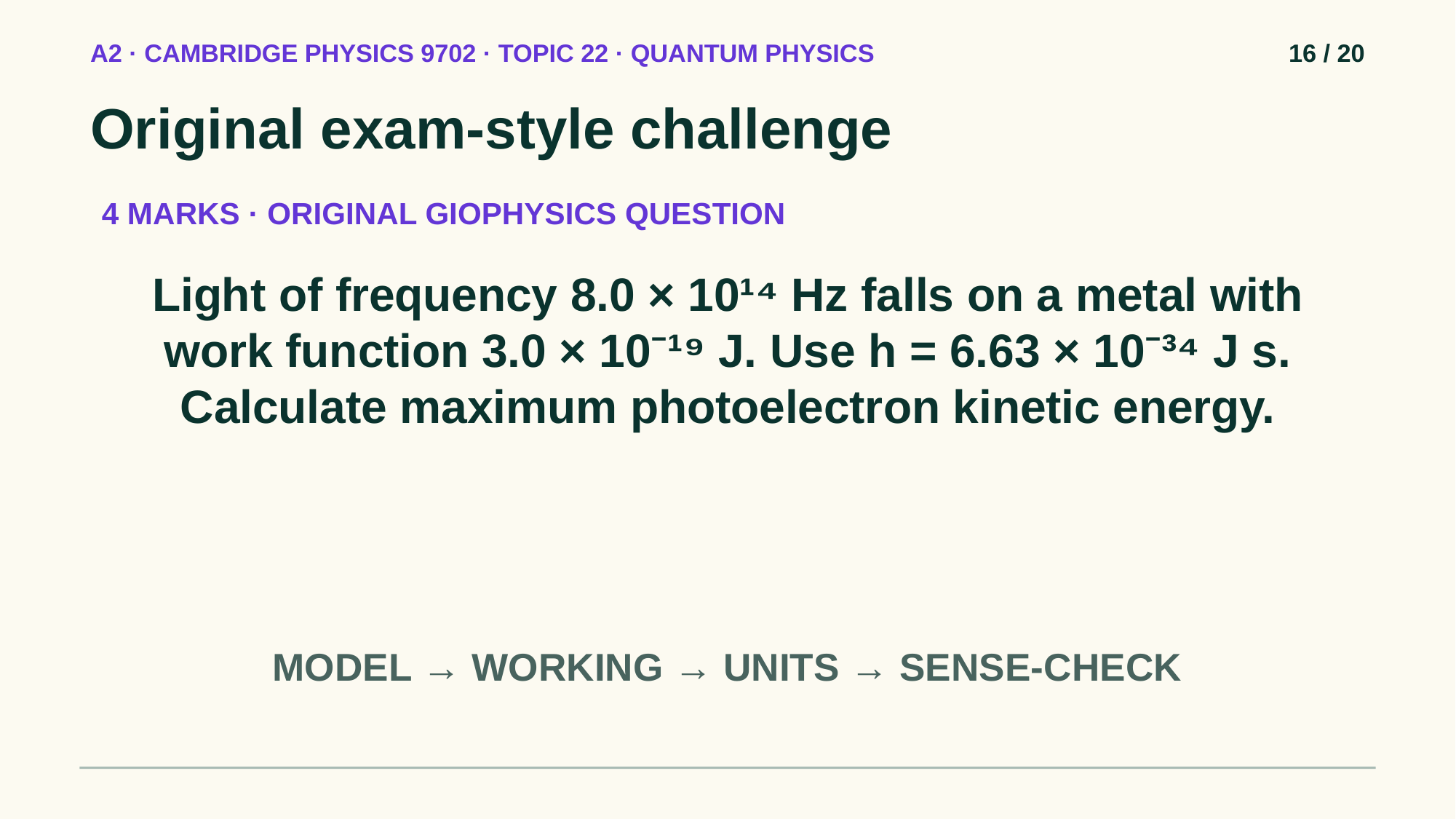

A2 · CAMBRIDGE PHYSICS 9702 · TOPIC 22 · QUANTUM PHYSICS
16 / 20
Original exam-style challenge
4 MARKS · ORIGINAL GIOPHYSICS QUESTION
Light of frequency 8.0 × 10¹⁴ Hz falls on a metal with work function 3.0 × 10⁻¹⁹ J. Use h = 6.63 × 10⁻³⁴ J s. Calculate maximum photoelectron kinetic energy.
MODEL → WORKING → UNITS → SENSE-CHECK